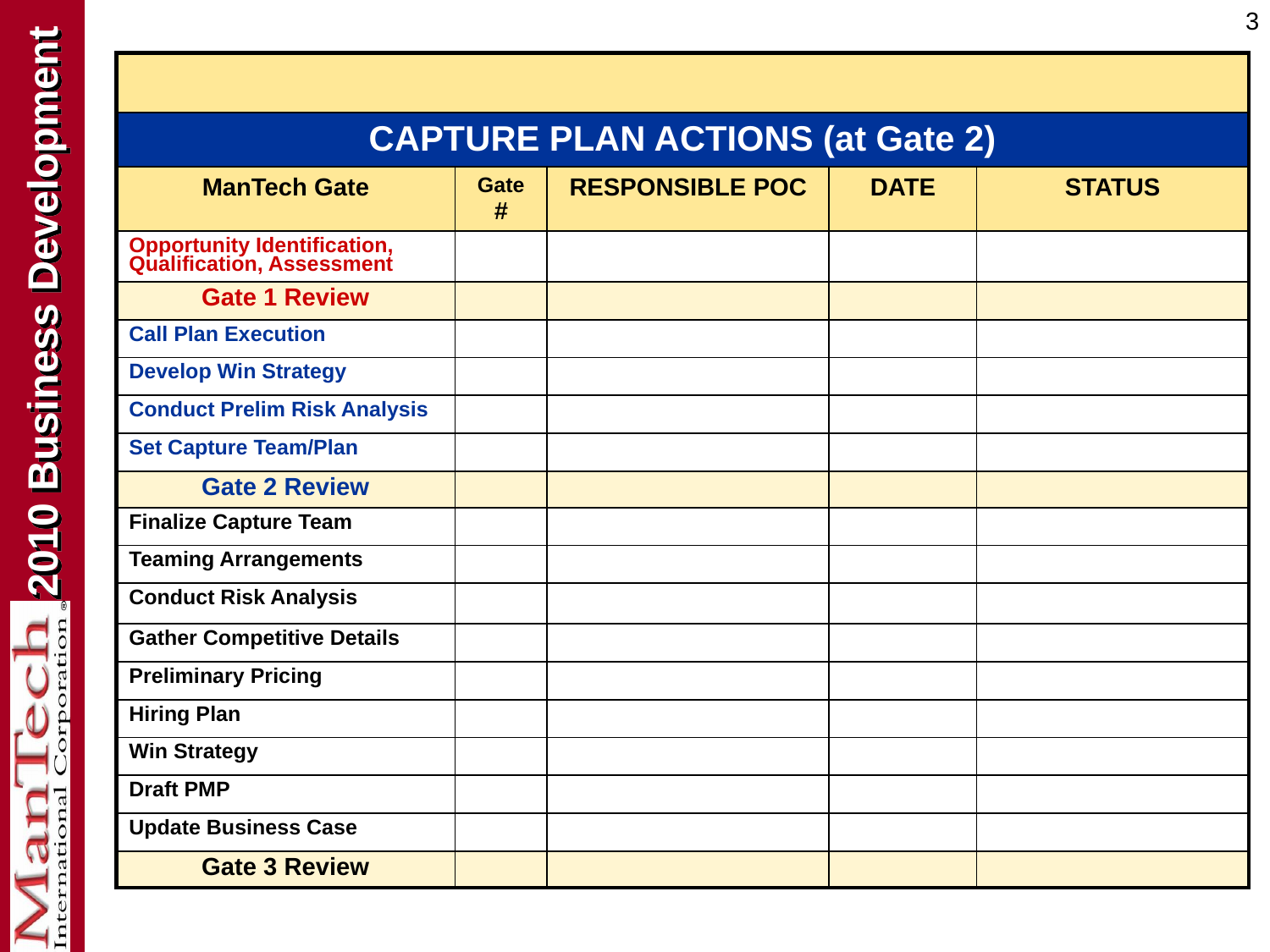

3
|  |  |  |  |  |
| --- | --- | --- | --- | --- |
| CAPTURE PLAN ACTIONS (at Gate 2) |  |  |  |  |
| ManTech Gate | Gate # | RESPONSIBLE POC | DATE | STATUS |
| Opportunity Identification, Qualification, Assessment |  |  |  |  |
| Gate 1 Review |  |  |  |  |
| Call Plan Execution |  |  |  |  |
| Develop Win Strategy |  |  |  |  |
| Conduct Prelim Risk Analysis |  |  |  |  |
| Set Capture Team/Plan |  |  |  |  |
| Gate 2 Review |  |  |  |  |
| Finalize Capture Team |  |  |  |  |
| Teaming Arrangements |  |  |  |  |
| Conduct Risk Analysis |  |  |  |  |
| Gather Competitive Details |  |  |  |  |
| Preliminary Pricing |  |  |  |  |
| Hiring Plan |  |  |  |  |
| Win Strategy |  |  |  |  |
| Draft PMP |  |  |  |  |
| Update Business Case |  |  |  |  |
| Gate 3 Review |  |  |  |  |